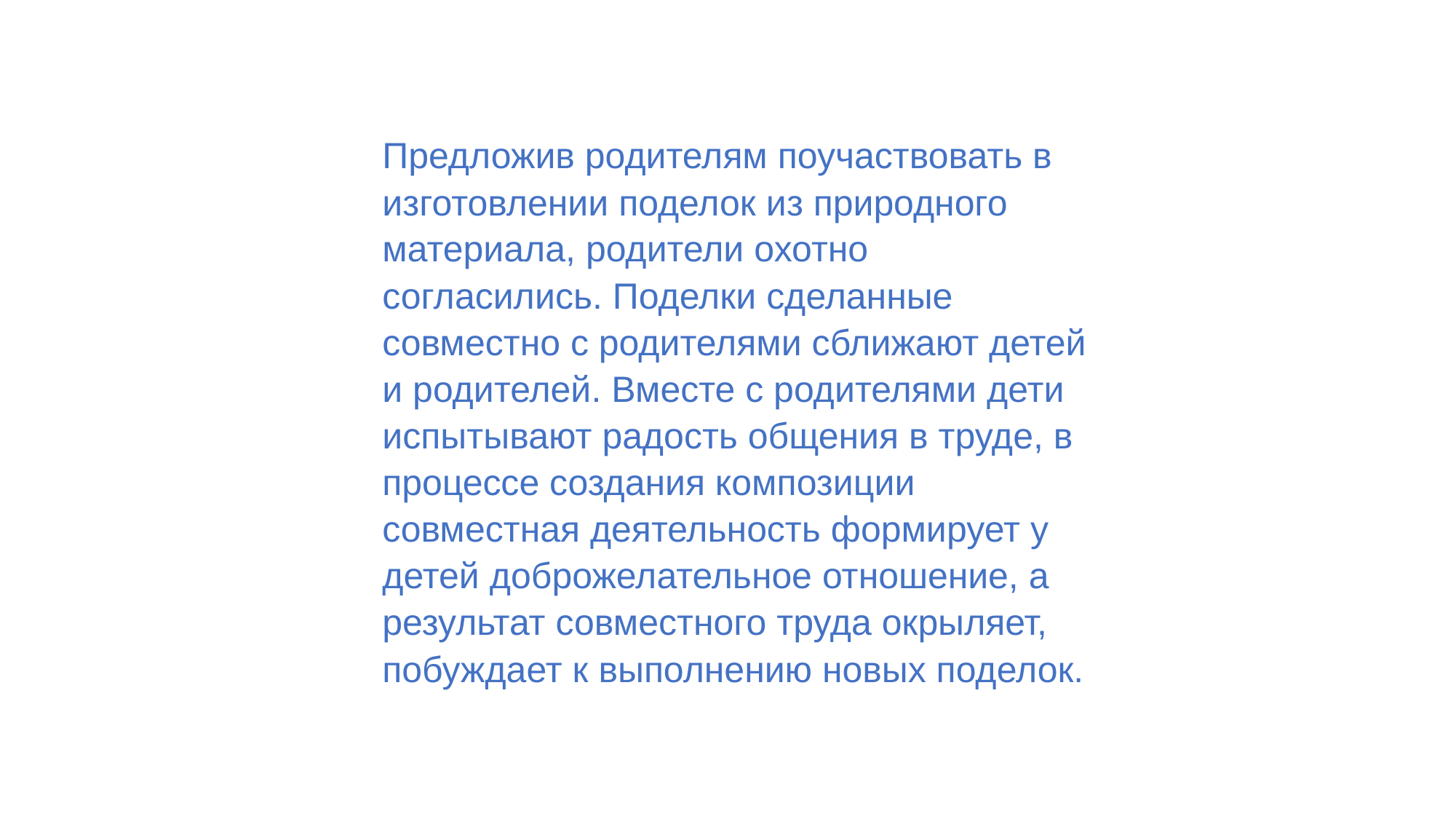

Предложив родителям поучаствовать в
изготовлении поделок из природного
материала, родители охотно
согласились. Поделки сделанные
совместно с родителями сближают детей
и родителей. Вместе с родителями дети
испытывают радость общения в труде, в
процессе создания композиции
совместная деятельность формирует у
детей доброжелательное отношение, а
результат совместного труда окрыляет,
побуждает к выполнению новых поделок.